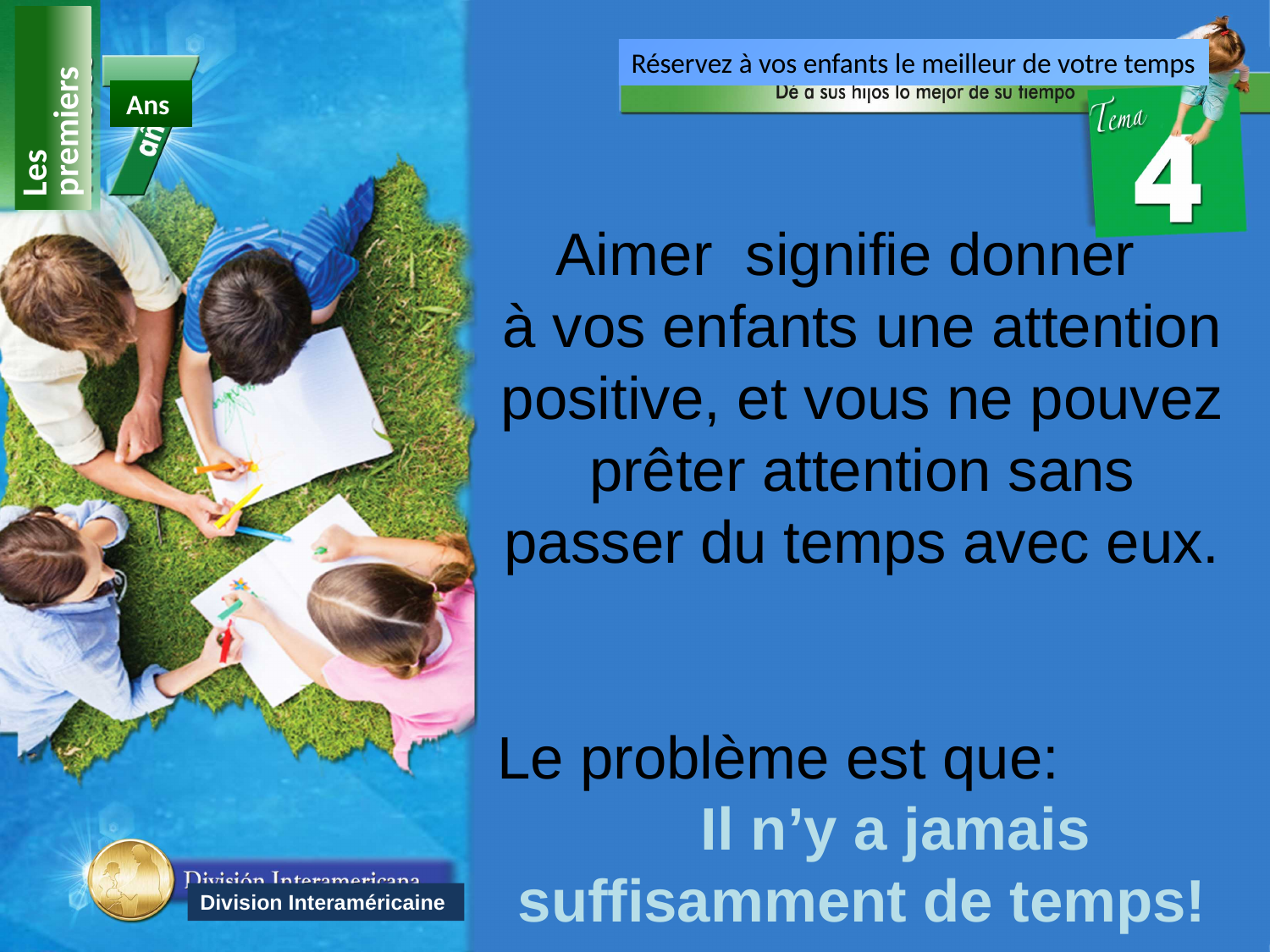

Réservez à vos enfants le meilleur de votre temps
Les premiers
Ans
Aimer  signifie donner
à vos enfants une attention positive, et vous ne pouvez prêter attention sans passer du temps avec eux.

Le problème est que:               Il n’y a jamais suffisamment de temps!
Division Interaméricaine